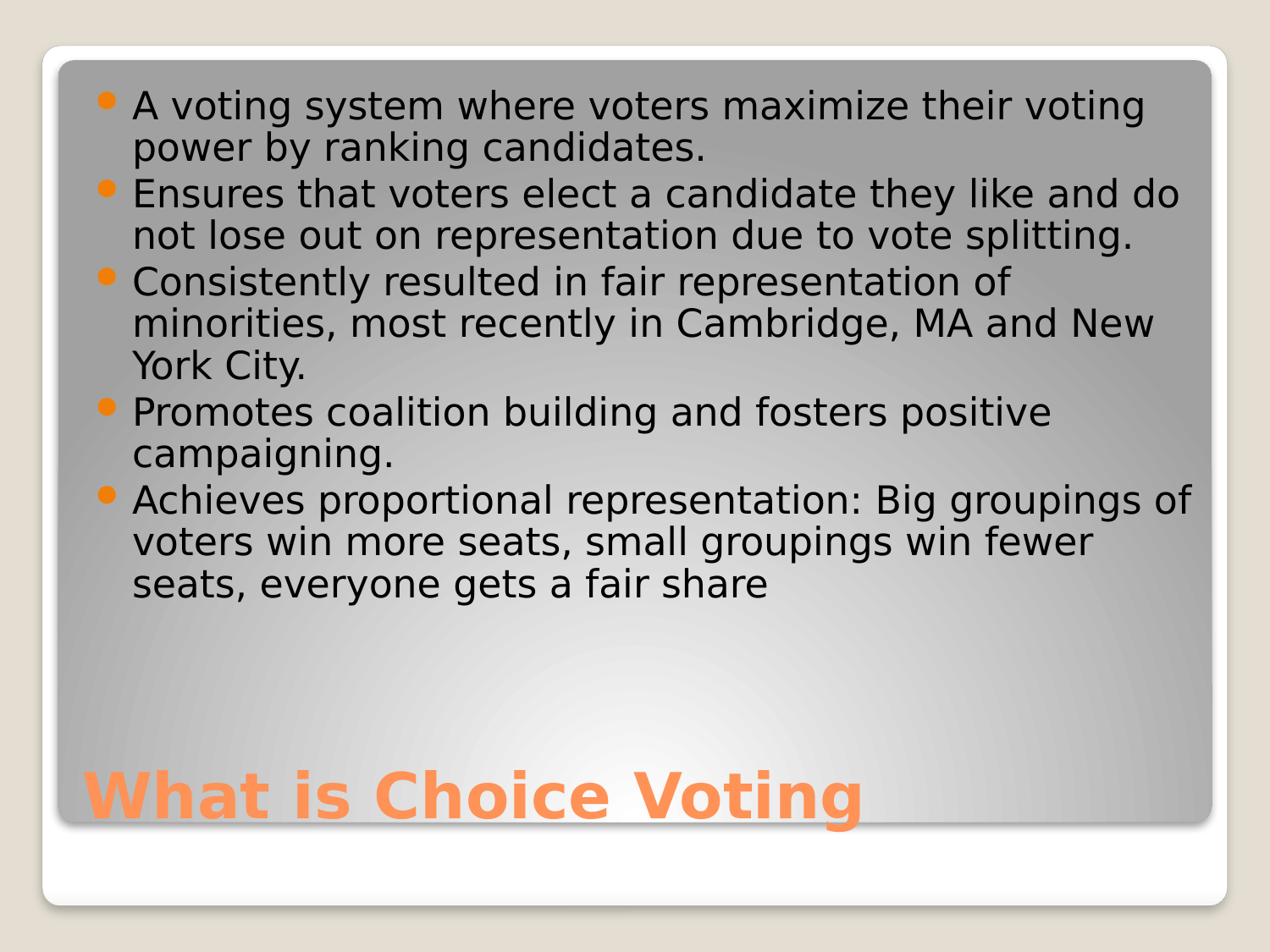

A voting system where voters maximize their voting power by ranking candidates.
Ensures that voters elect a candidate they like and do not lose out on representation due to vote splitting.
Consistently resulted in fair representation of minorities, most recently in Cambridge, MA and New York City.
Promotes coalition building and fosters positive campaigning.
Achieves proportional representation: Big groupings of voters win more seats, small groupings win fewer seats, everyone gets a fair share
# What is Choice Voting